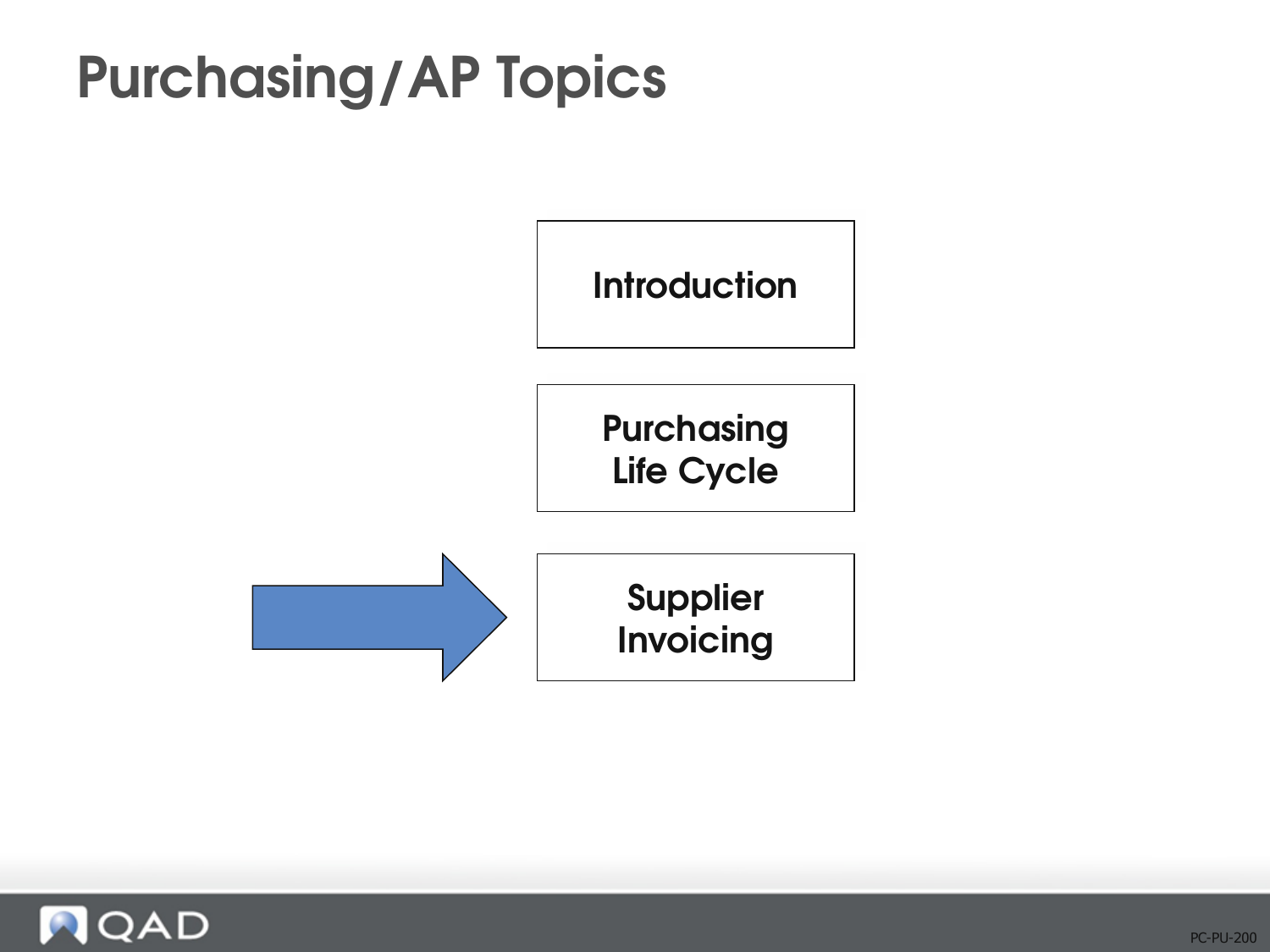

# Purchasing/AP Topics
Introduction
Purchasing
Life Cycle

Supplier Invoicing
PC-PU-200